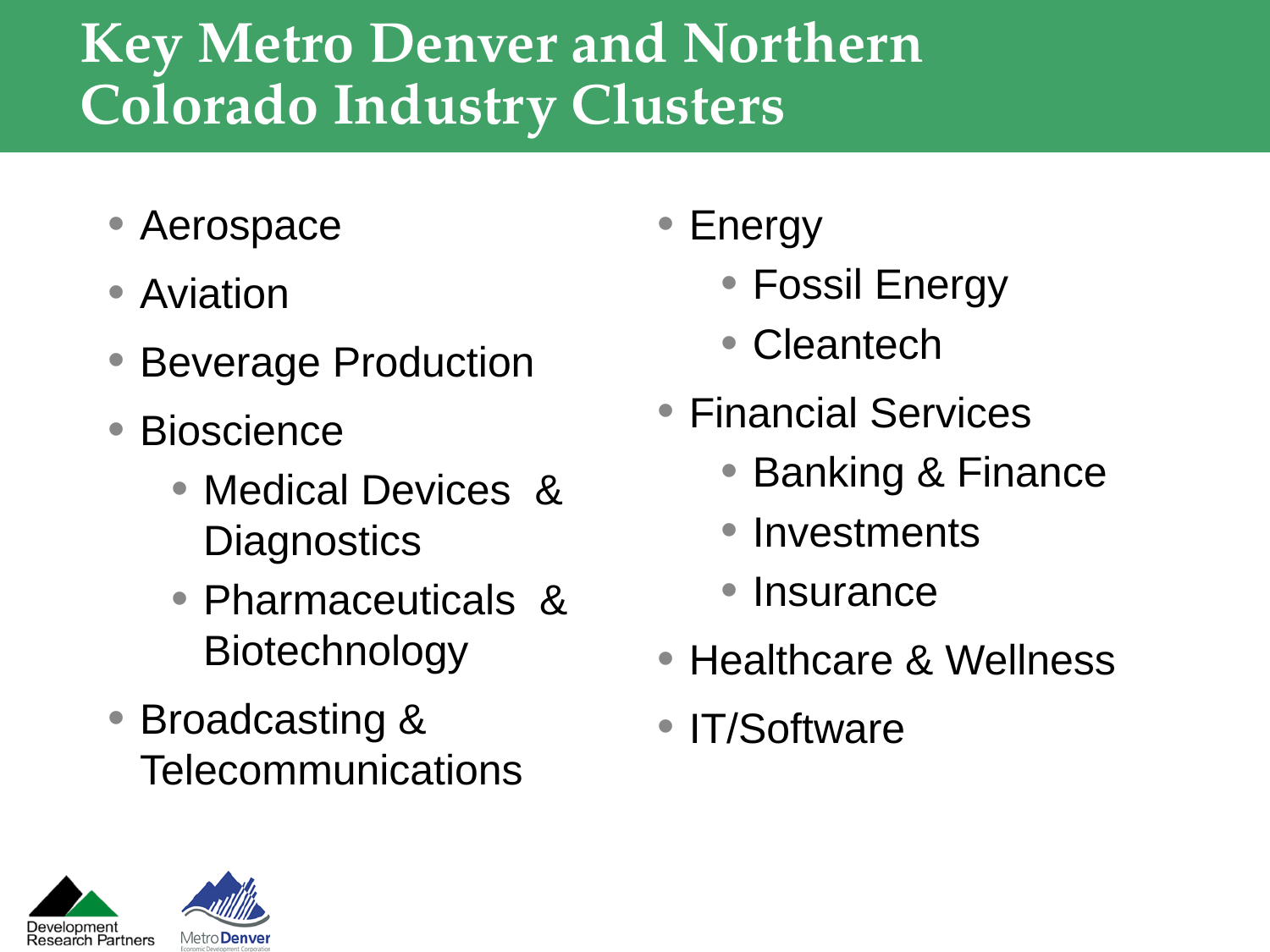

# Key Metro Denver and Northern Colorado Industry Clusters
Aerospace
Aviation
Beverage Production
Bioscience
Medical Devices  & Diagnostics
Pharmaceuticals  & Biotechnology
Broadcasting & Telecommunications
Energy
Fossil Energy
Cleantech
Financial Services
Banking & Finance
Investments
Insurance
Healthcare & Wellness
IT/Software